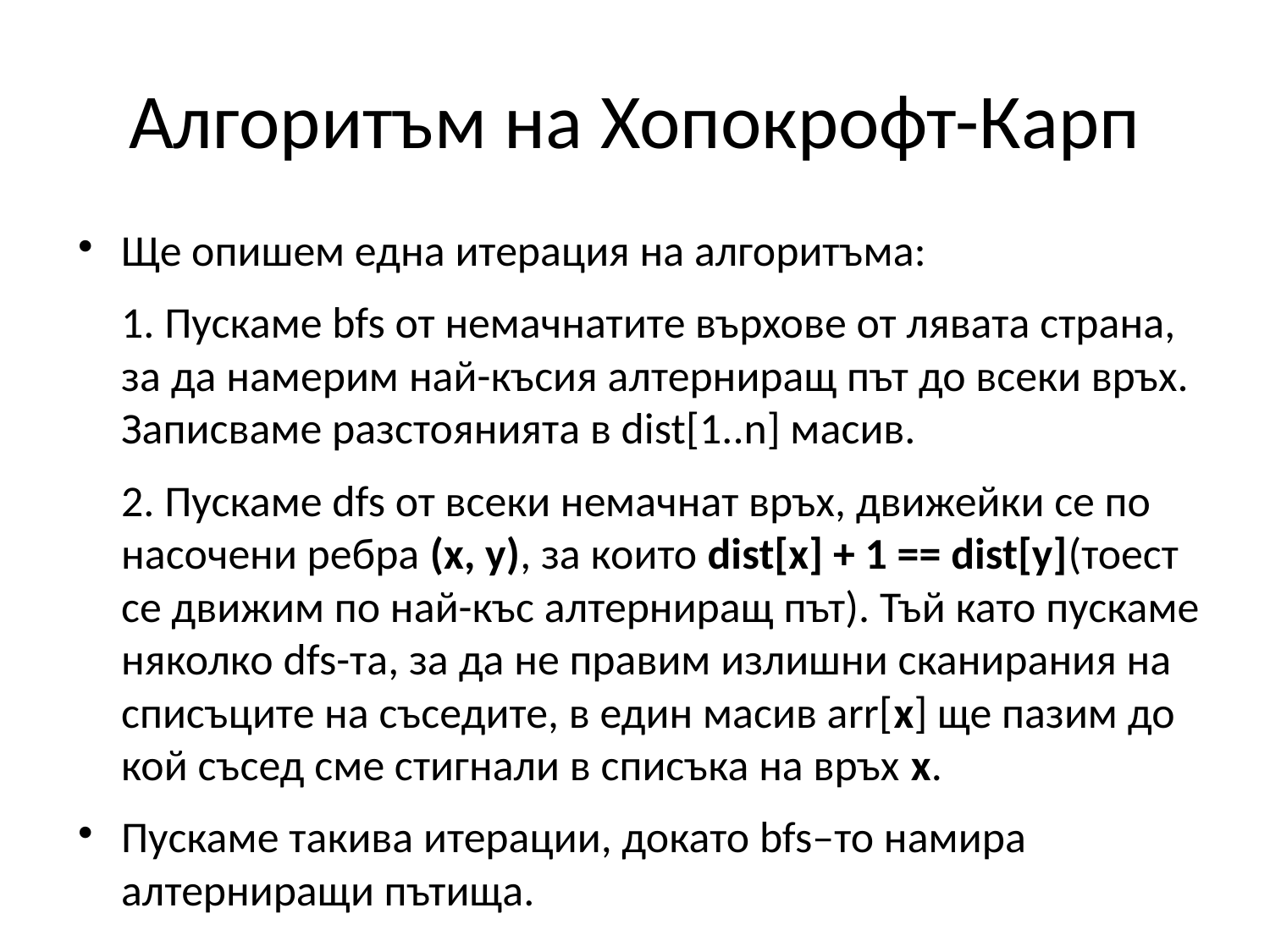

# Алгоритъм на Хопокрофт-Карп
Ще опишем една итерация на алгоритъма:
1. Пускаме bfs от немачнатите върхове от лявата страна, за да намерим най-късия алтерниращ път до всеки връх. Записваме разстоянията в dist[1..n] масив.
2. Пускаме dfs от всеки немачнат връх, движейки се по насочени ребра (x, y), за които dist[x] + 1 == dist[y](тоест се движим по най-къс алтерниращ път). Тъй като пускаме няколко dfs-та, за да не правим излишни сканирания на списъците на съседите, в един масив arr[x] ще пазим до кой съсед сме стигнали в списъка на връх x.
Пускаме такива итерации, докато bfs–то намира алтерниращи пътища.